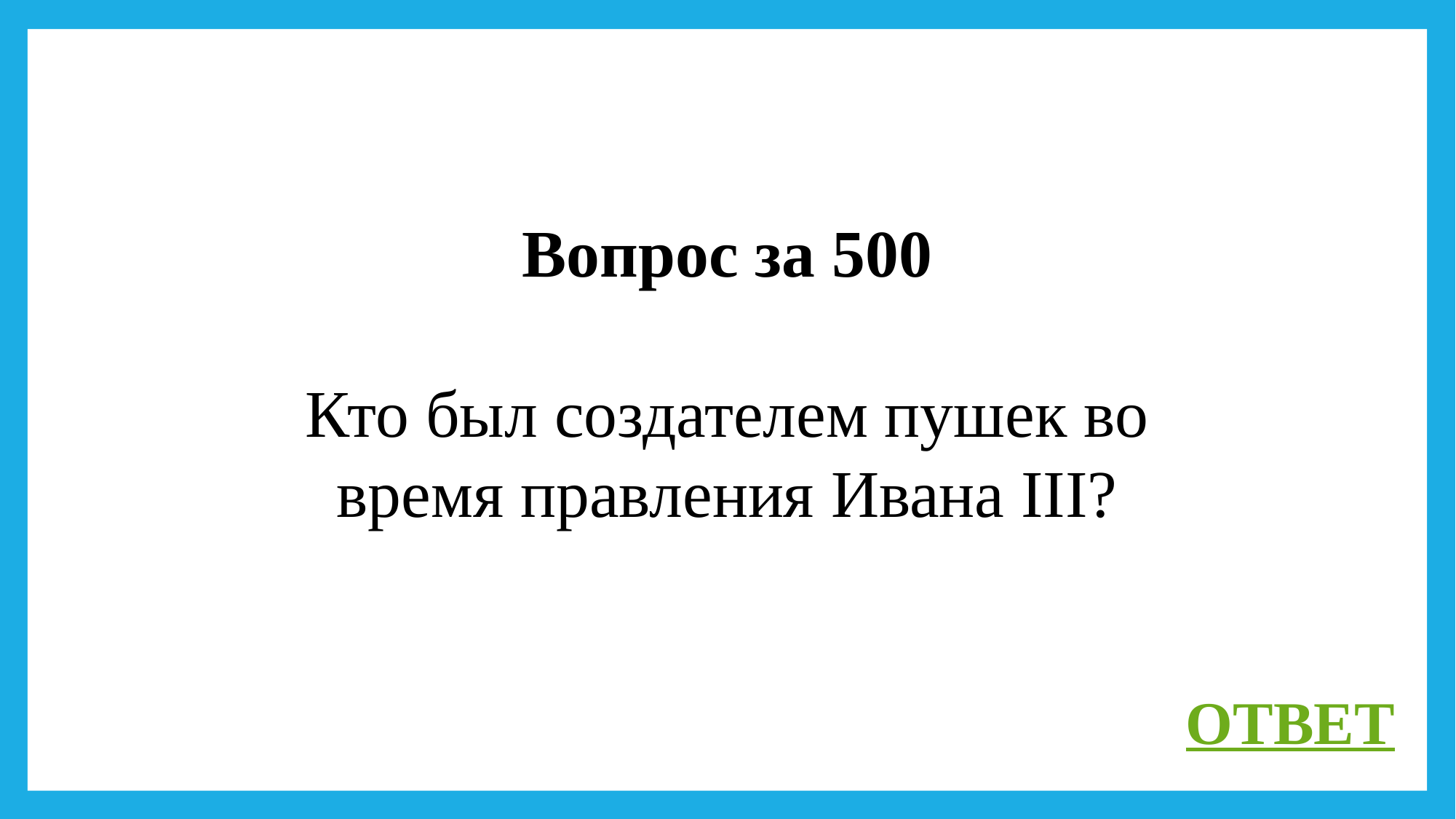

Вопрос за 500

Кто был создателем пушек во время правления Ивана III?
ОТВЕТ